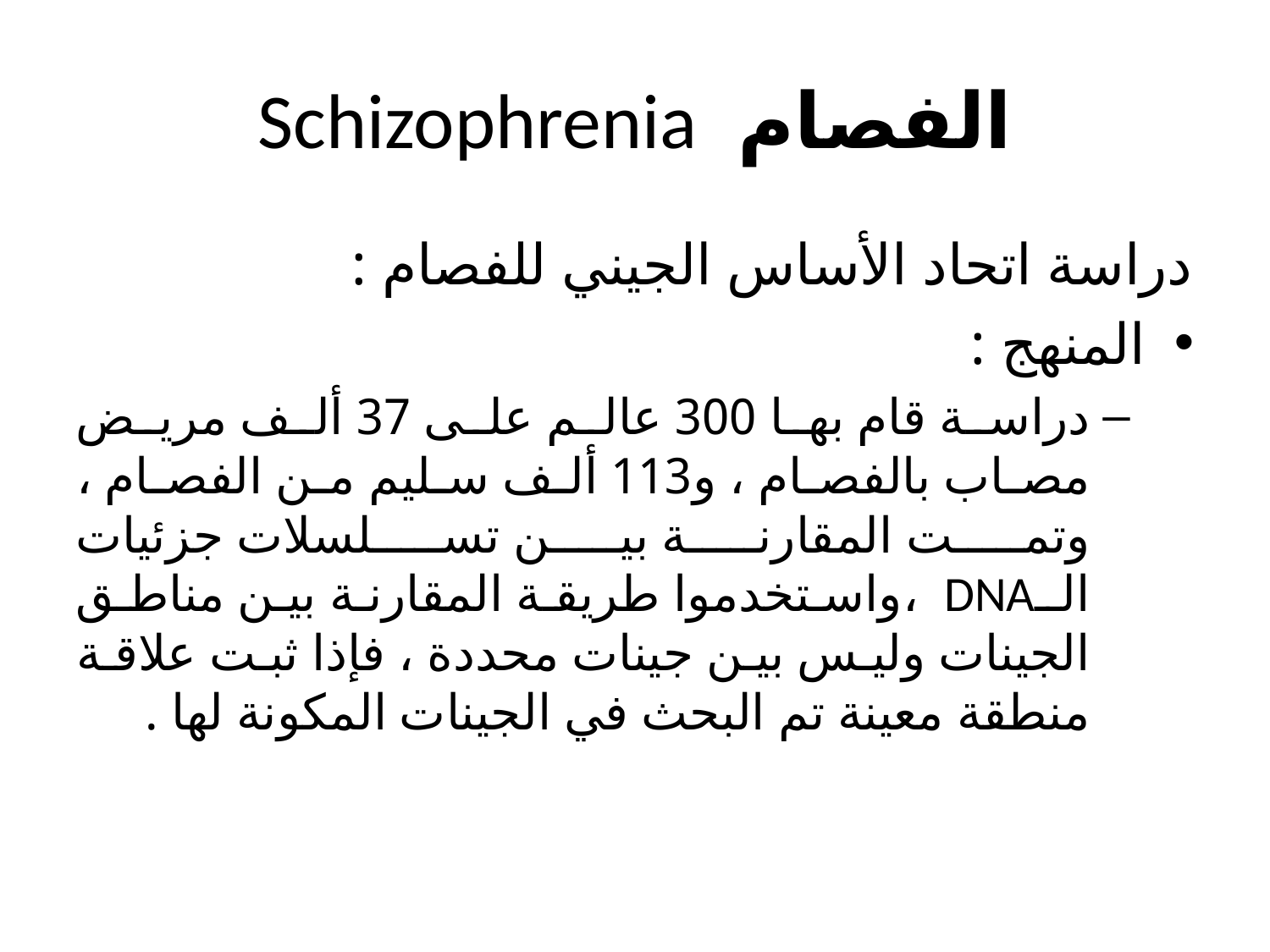

# الفصام  Schizophrenia
دراسة اتحاد الأساس الجيني للفصام :
المنهج :
دراسة قام بها 300 عالم على 37 ألف مريض مصاب بالفصام ، و113 ألف سليم من الفصام ، وتمت المقارنة بين تسلسلات جزئيات الـDNA  ،واستخدموا طريقة المقارنة بين مناطق الجينات وليس بين جينات محددة ، فإذا ثبت علاقة منطقة معينة تم البحث في الجينات المكونة لها .